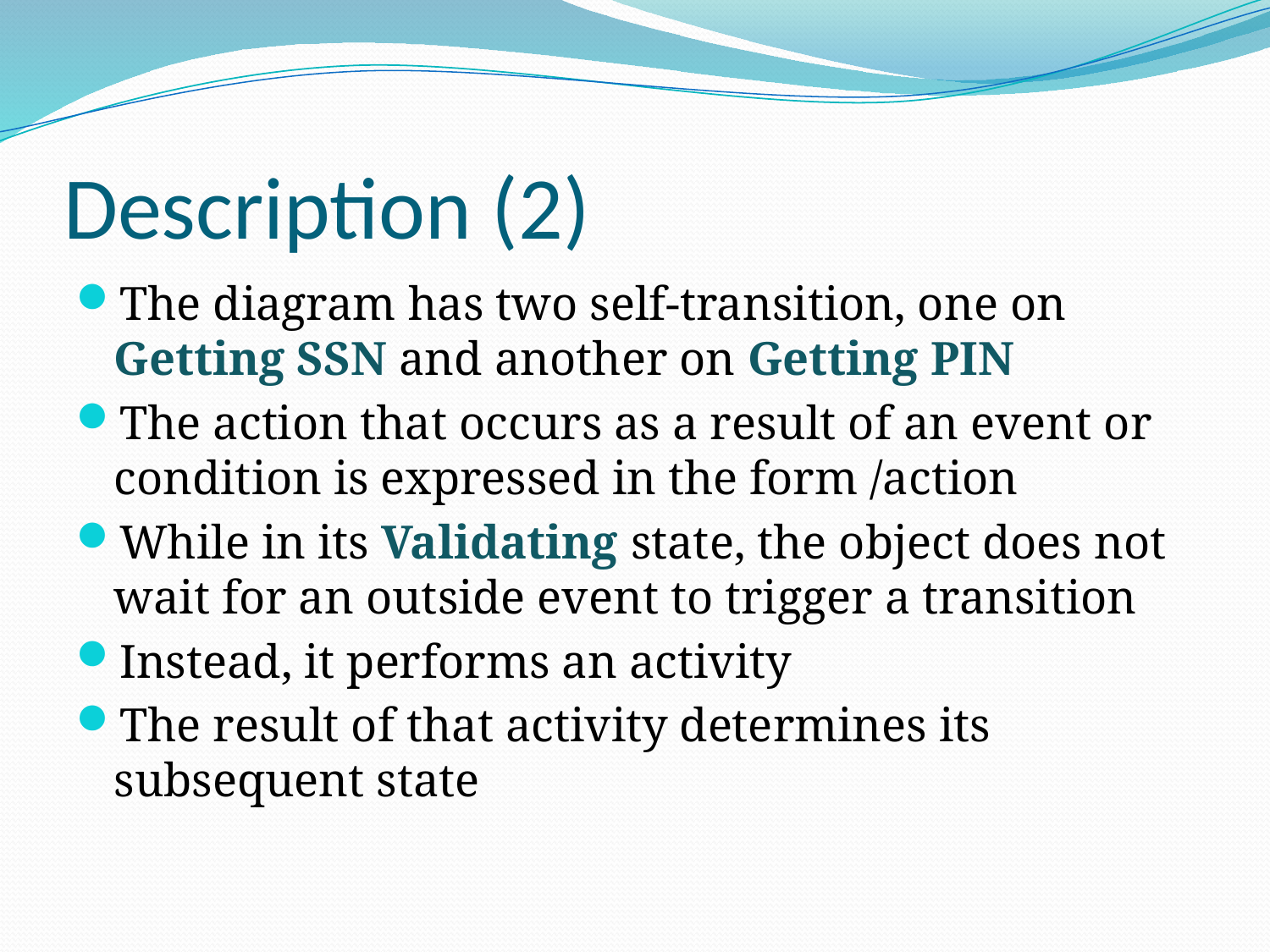

# Description (2)
The diagram has two self-transition, one on Getting SSN and another on Getting PIN
The action that occurs as a result of an event or condition is expressed in the form /action
While in its Validating state, the object does not wait for an outside event to trigger a transition
Instead, it performs an activity
The result of that activity determines its subsequent state